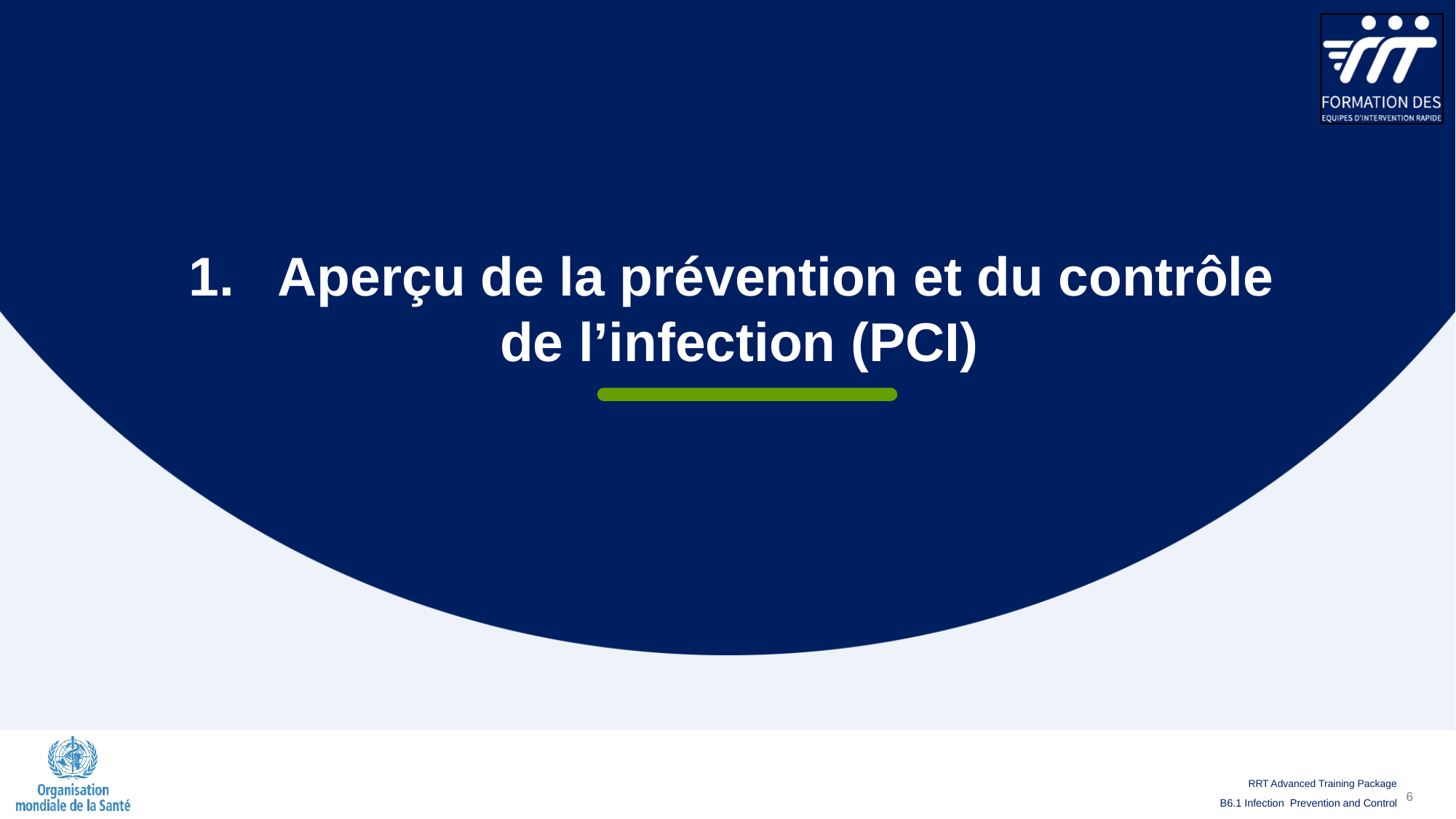

Aperçu de la prévention et du contrôle
de l’infection (PCI)